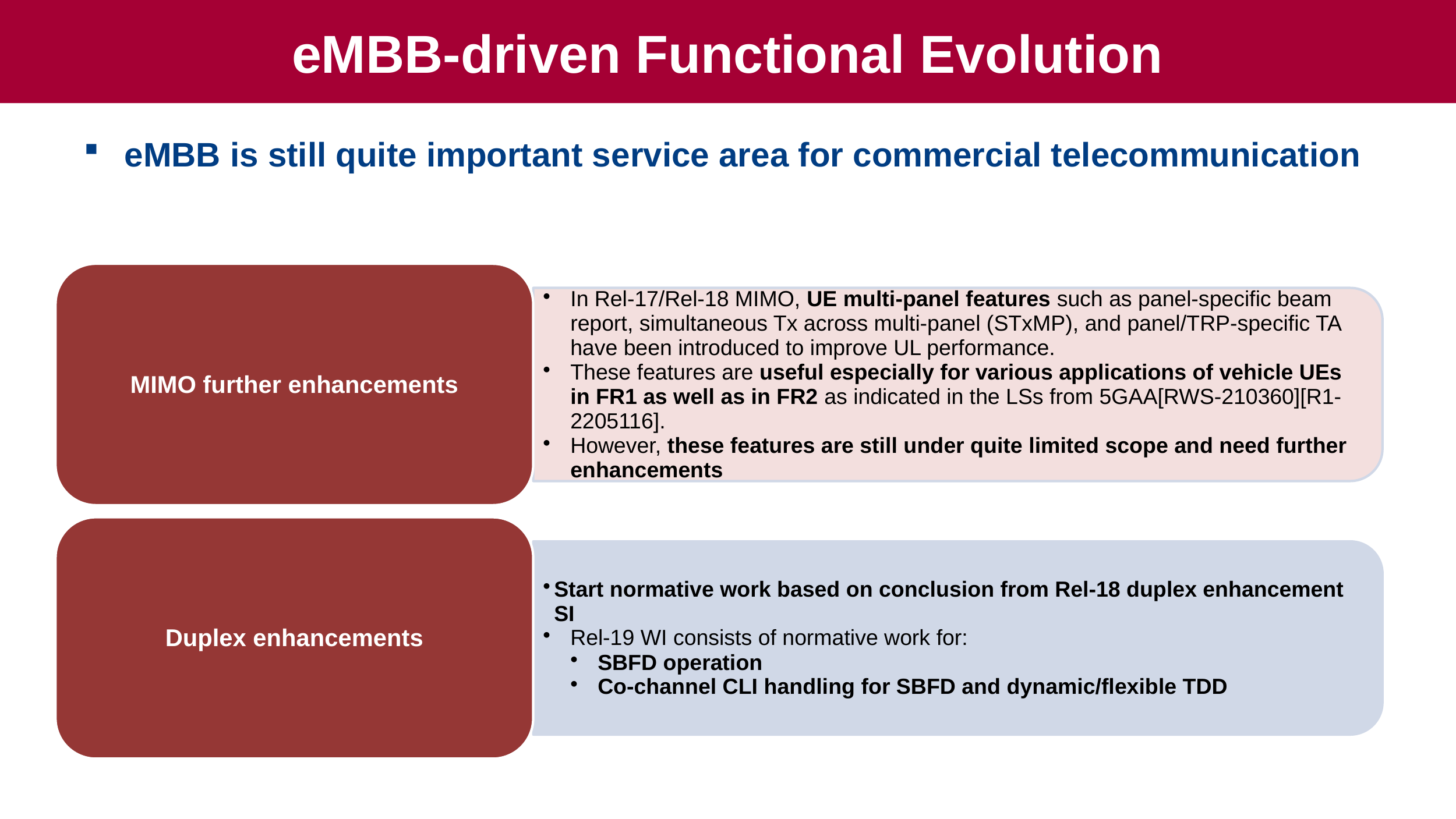

# eMBB-driven Functional Evolution
eMBB is still quite important service area for commercial telecommunication
MIMO further enhancements
In Rel-17/Rel-18 MIMO, UE multi-panel features such as panel-specific beam report, simultaneous Tx across multi-panel (STxMP), and panel/TRP-specific TA have been introduced to improve UL performance.
Duplex enhancements
These features are useful especially for various applications of vehicle UEs in FR1 as well as in FR2 as indicated in the LSs from 5GAA[RWS-210360][R1-2205116].
However, these features are still under quite limited scope and need further enhancements
Start normative work based on conclusion from Rel-18 duplex enhancement SI
Rel-19 WI consists of normative work for:
SBFD operation
Co-channel CLI handling for SBFD and dynamic/flexible TDD